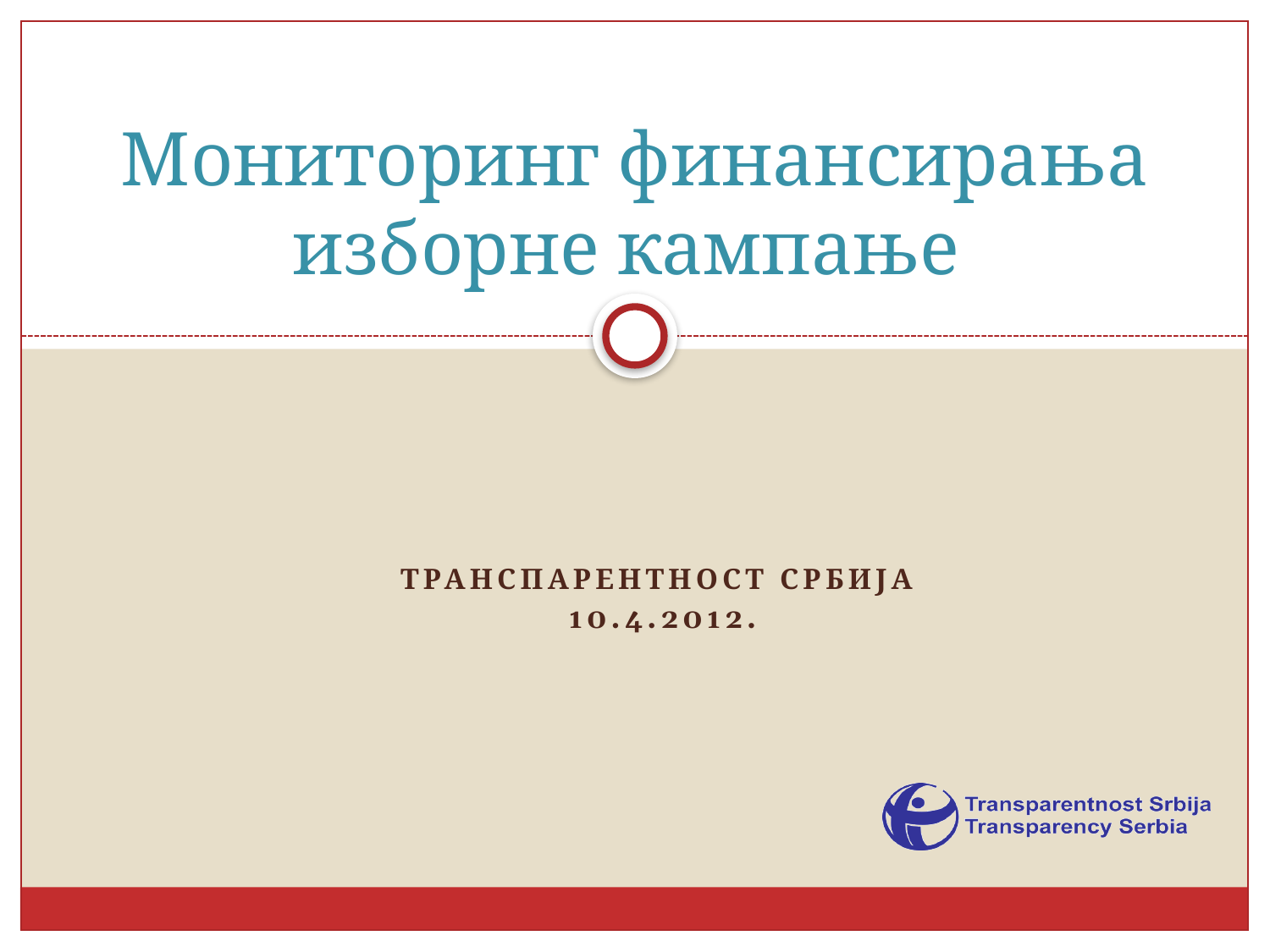

# Мониторинг финансирања изборне кампање

Транспарентност Србија
10.4.2012.